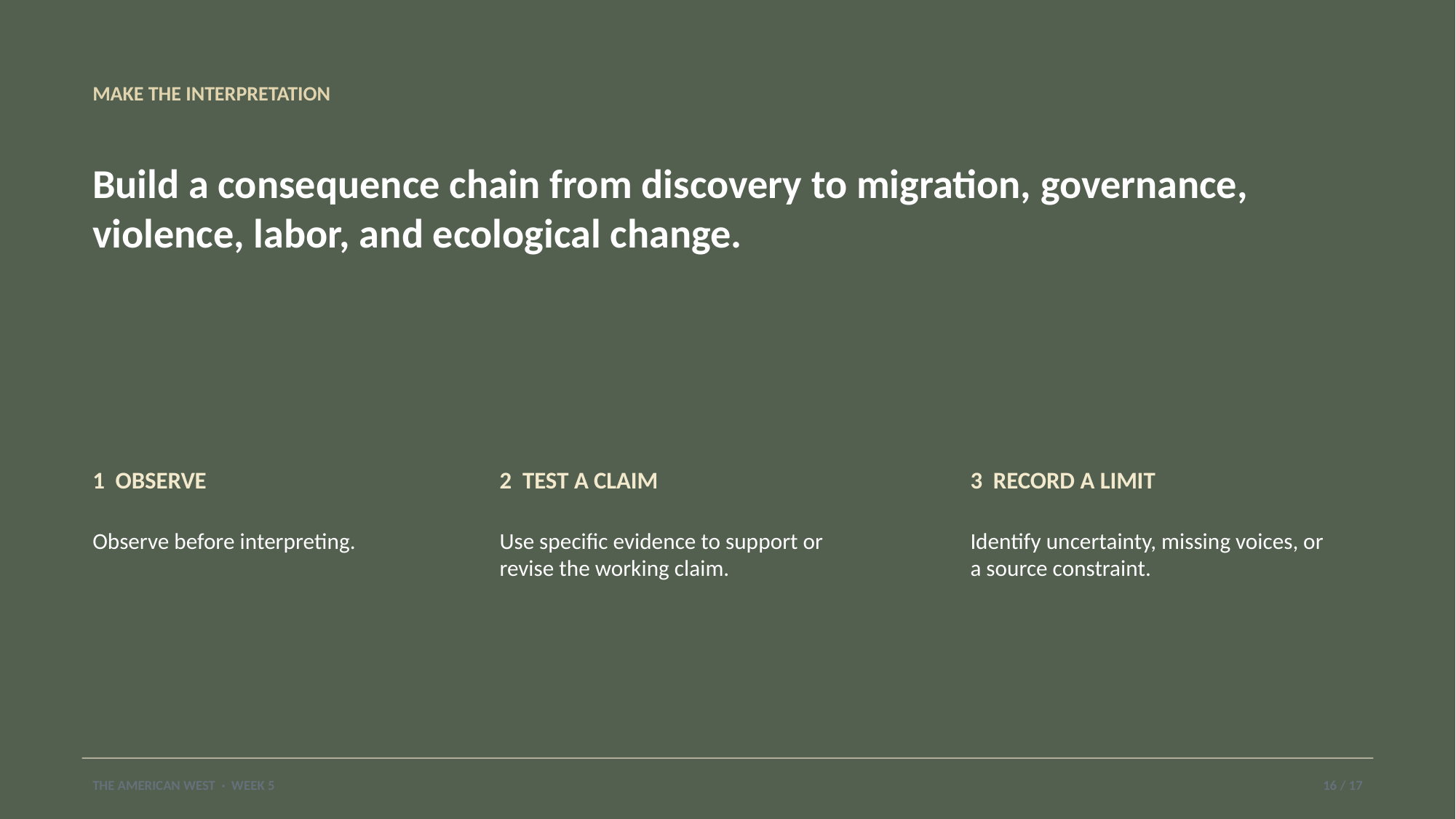

MAKE THE INTERPRETATION
Build a consequence chain from discovery to migration, governance, violence, labor, and ecological change.
1  OBSERVE
2  TEST A CLAIM
3  RECORD A LIMIT
Observe before interpreting.
Use specific evidence to support or revise the working claim.
Identify uncertainty, missing voices, or a source constraint.

THE AMERICAN WEST  ·  WEEK 5
16 / 17